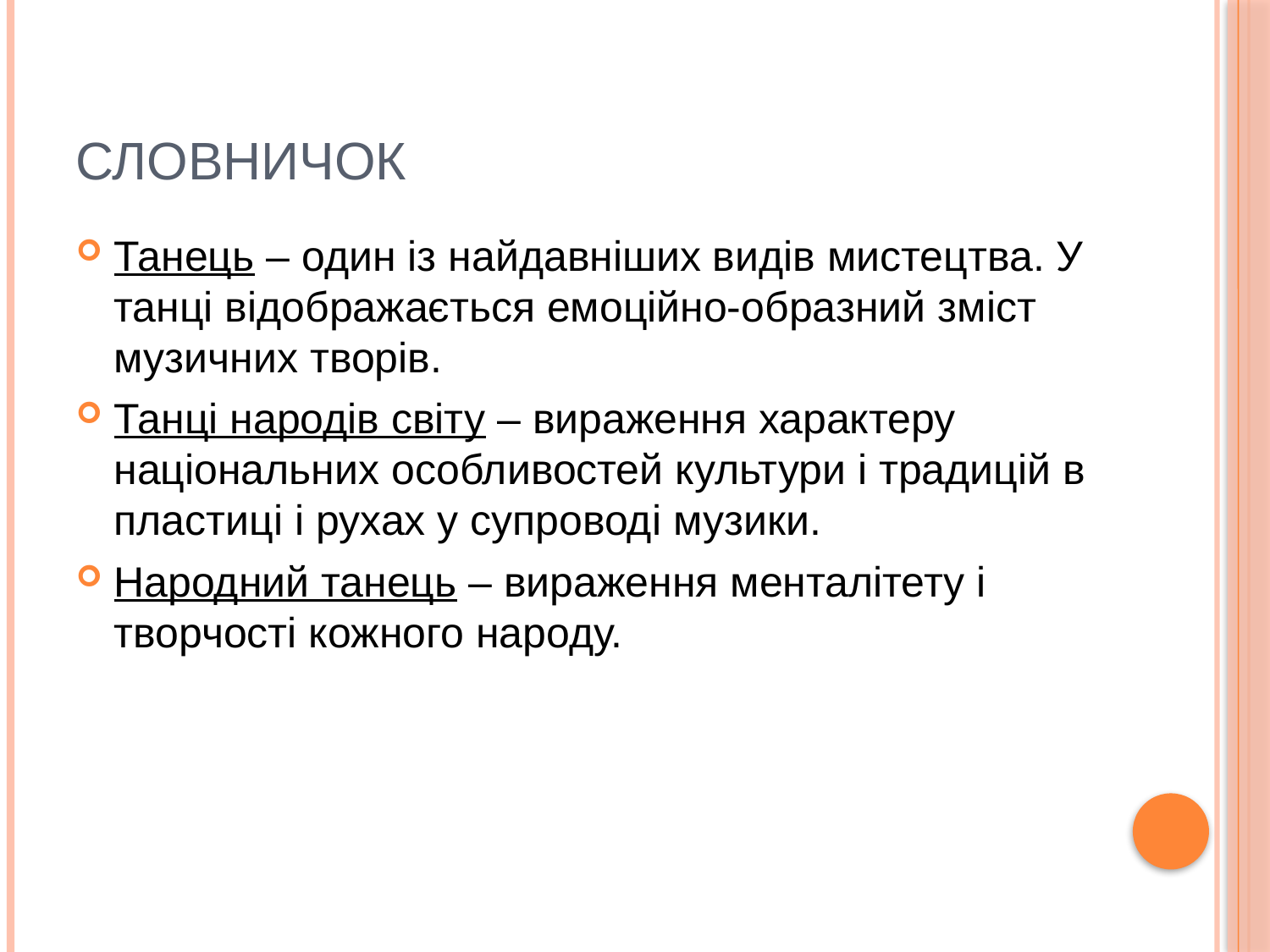

# Словничок
Танець – один із найдавніших видів мистецтва. У танці відображається емоційно-образний зміст музичних творів.
Танці народів світу – вираження характеру національних особливостей культури і традицій в пластиці і рухах у супроводі музики.
Народний танець – вираження менталітету і творчості кожного народу.